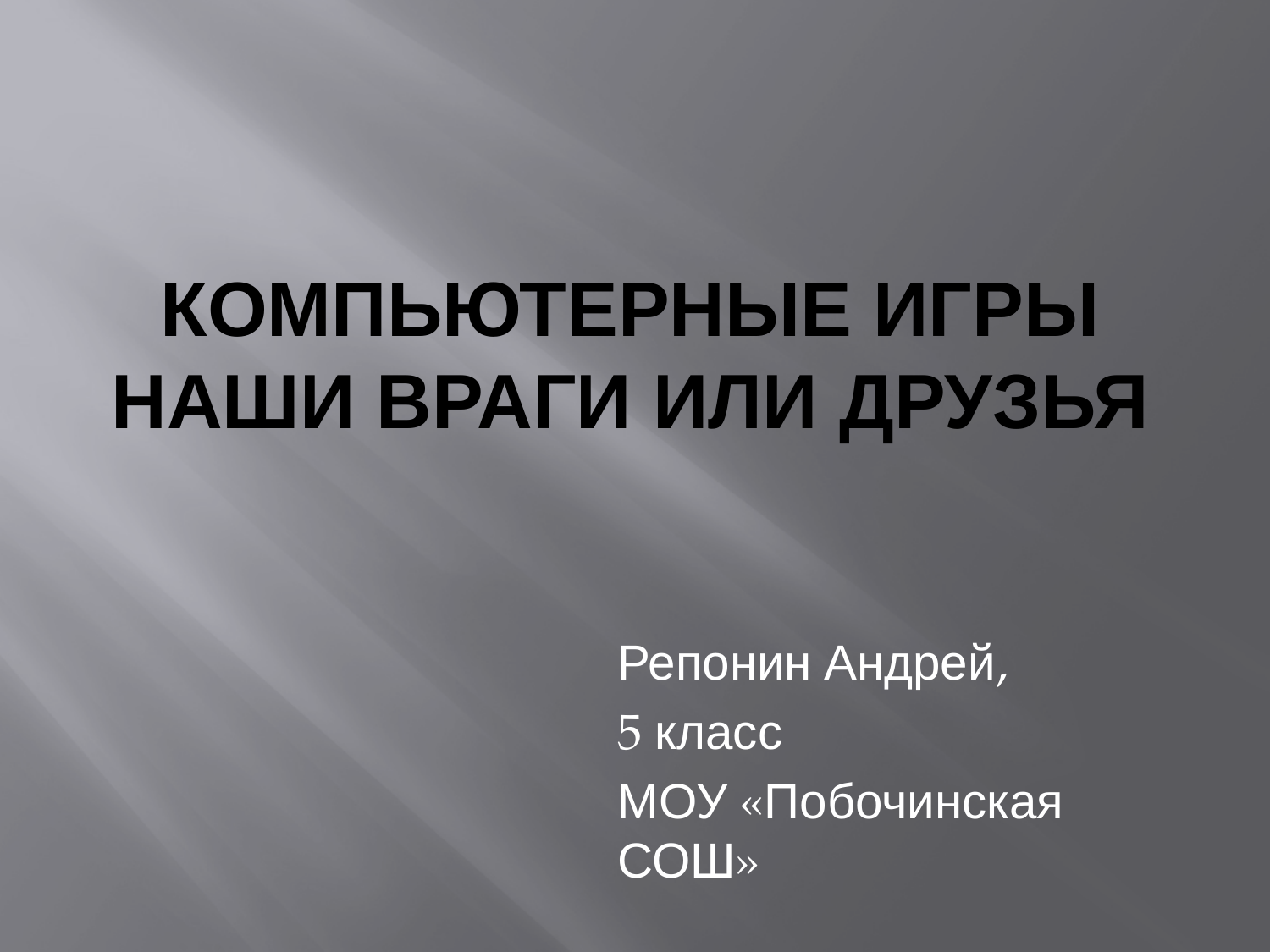

# Компьютерные игры наши враги или друзья
Репонин Андрей,
5 класс
МОУ «Побочинская СОШ»